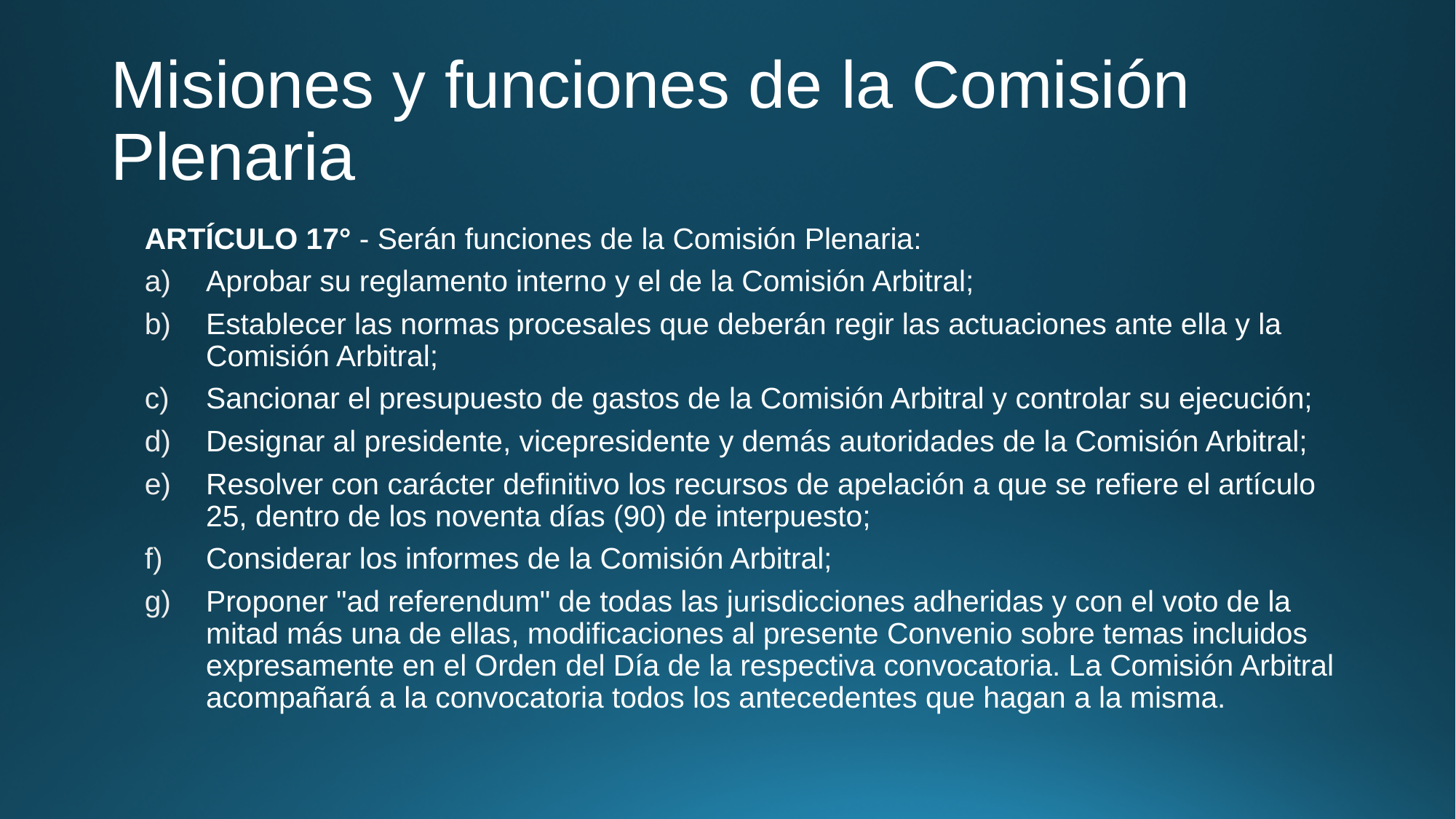

# Misiones y funciones de la Comisión Plenaria
ARTÍCULO 17° - Serán funciones de la Comisión Plenaria:
Aprobar su reglamento interno y el de la Comisión Arbitral;
Establecer las normas procesales que deberán regir las actuaciones ante ella y la Comisión Arbitral;
Sancionar el presupuesto de gastos de la Comisión Arbitral y controlar su ejecución;
Designar al presidente, vicepresidente y demás autoridades de la Comisión Arbitral;
Resolver con carácter definitivo los recursos de apelación a que se refiere el artículo 25, dentro de los noventa días (90) de interpuesto;
Considerar los informes de la Comisión Arbitral;
Proponer "ad referendum" de todas las jurisdicciones adheridas y con el voto de la mitad más una de ellas, modificaciones al presente Convenio sobre temas incluidos expresamente en el Orden del Día de la respectiva convocatoria. La Comisión Arbitral acompañará a la convocatoria todos los antecedentes que hagan a la misma.